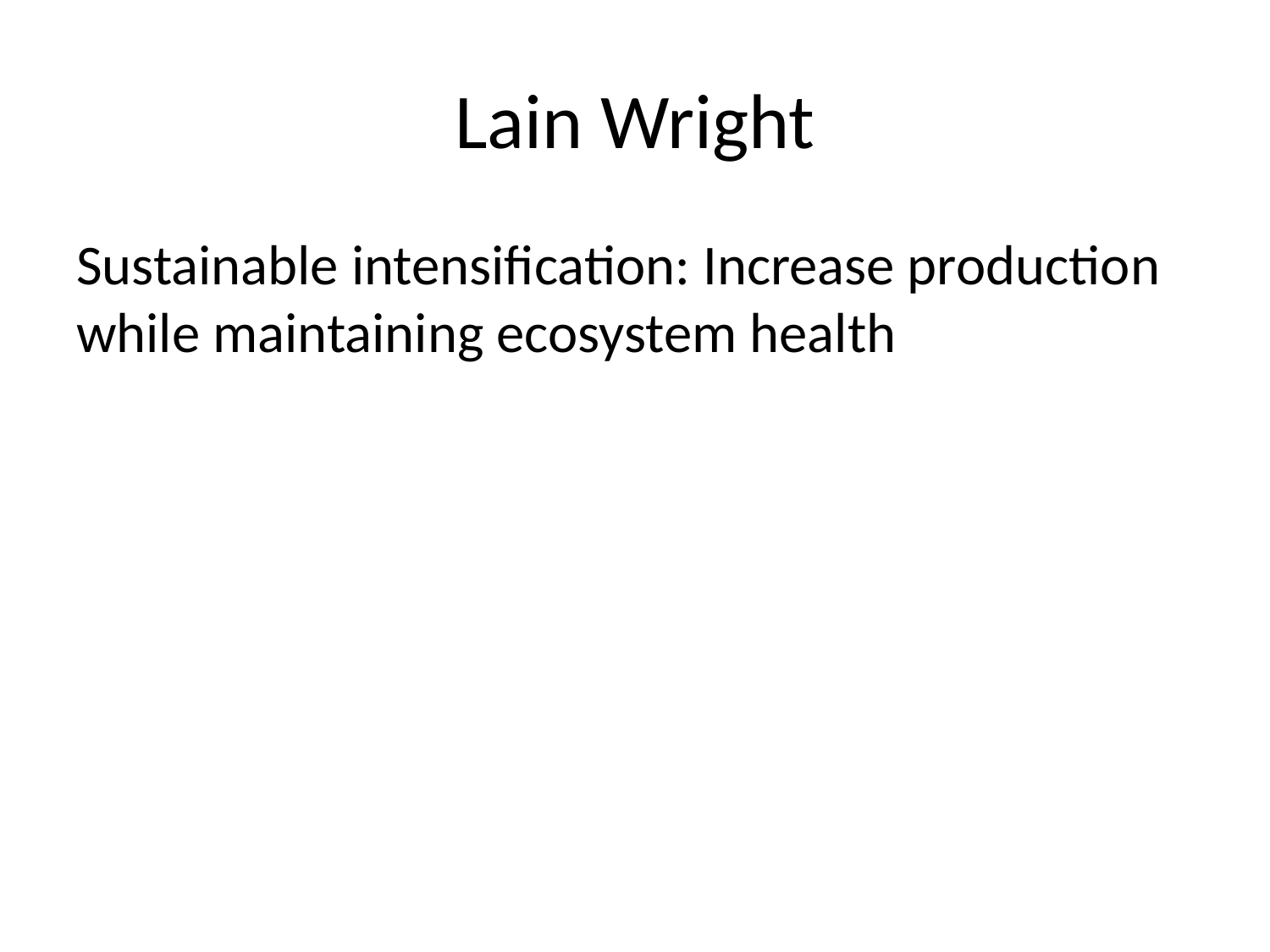

# Lain Wright
Sustainable intensification: Increase production while maintaining ecosystem health